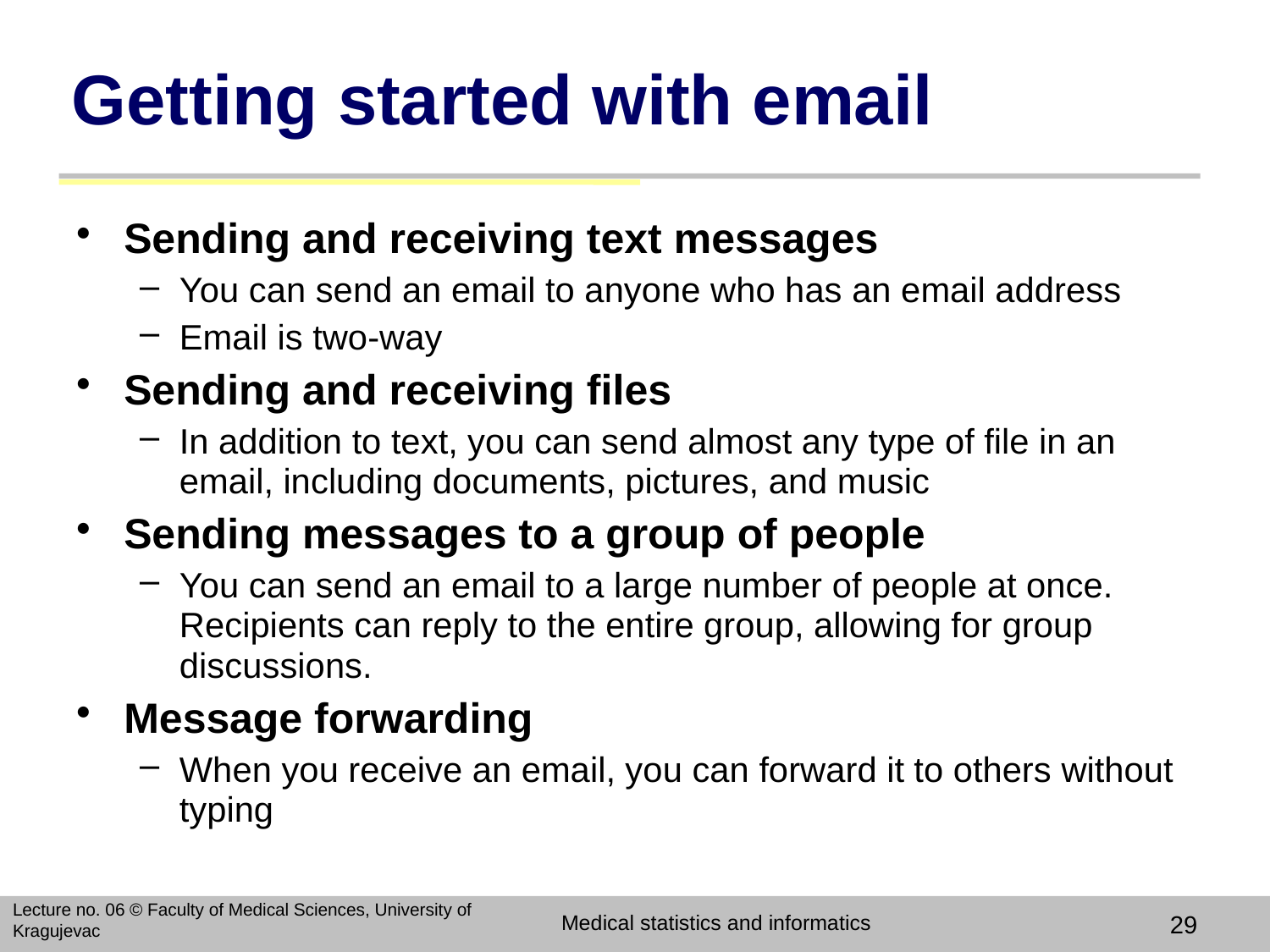

# Getting started with email
Sending and receiving text messages
You can send an email to anyone who has an email address
Email is two-way
Sending and receiving files
In addition to text, you can send almost any type of file in an email, including documents, pictures, and music
Sending messages to a group of people
You can send an email to a large number of people at once. Recipients can reply to the entire group, allowing for group discussions.
Message forwarding
When you receive an email, you can forward it to others without typing
Lecture no. 06 © Faculty of Medical Sciences, University of Kragujevac
Medical statistics and informatics
29